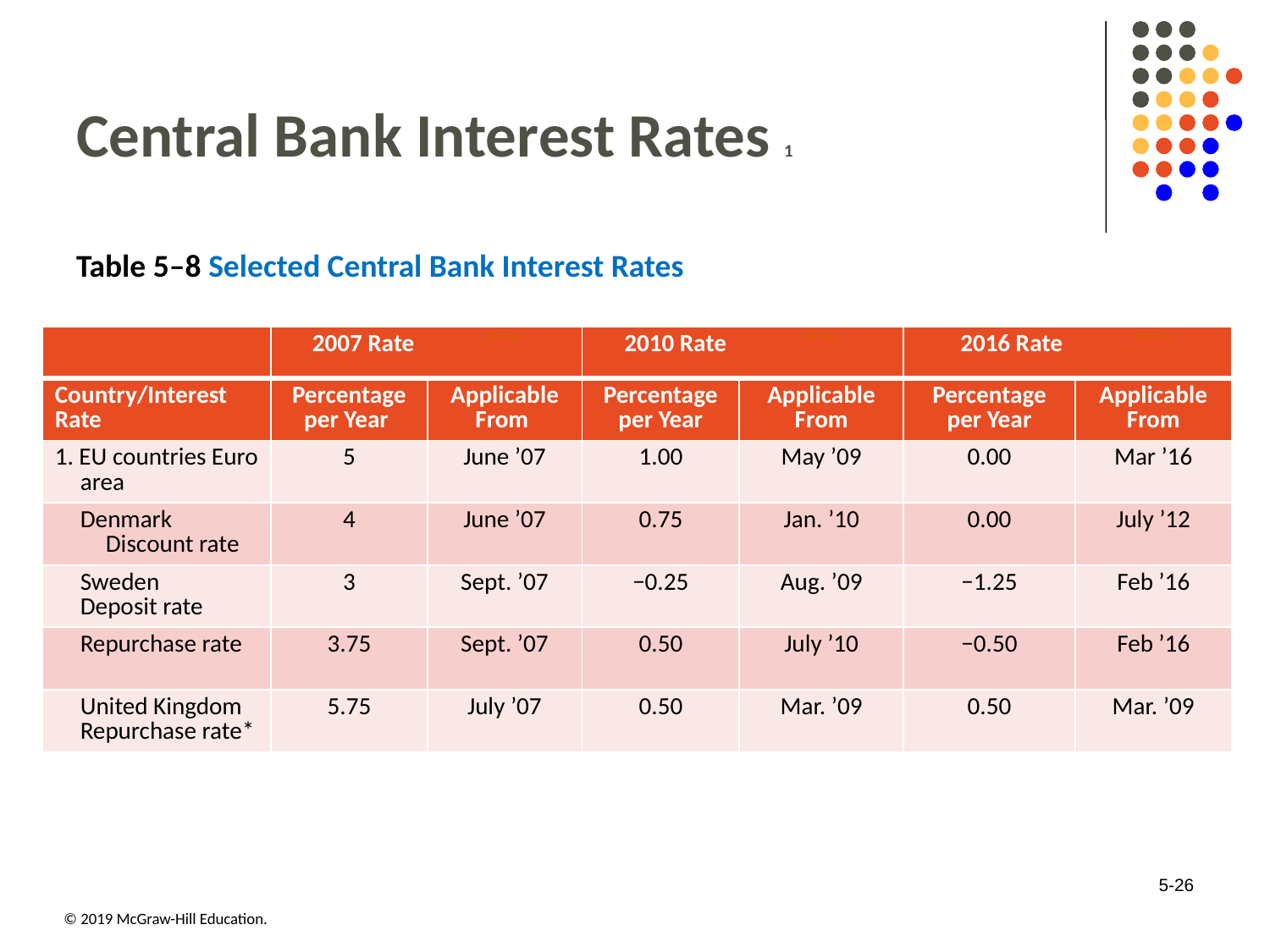

# Central Bank Interest Rates 1
Table 5–8 Selected Central Bank Interest Rates
|  | 2007 Rate | 2007 Rate | 2010 Rate | 2010 Rate | 2016 Rate | 2016 Rate |
| --- | --- | --- | --- | --- | --- | --- |
| Country/Interest Rate | Percentage per Year | Applicable From | Percentage per Year | Applicable From | Percentage per Year | Applicable From |
| 1. EU countries Euro area | 5 | June ’07 | 1.00 | May ’09 | 0.00 | Mar ’16 |
| Denmark Discount rate | 4 | June ’07 | 0.75 | Jan. ’10 | 0.00 | July ’12 |
| Sweden Deposit rate | 3 | Sept. ’07 | −0.25 | Aug. ’09 | −1.25 | Feb ’16 |
| Repurchase rate | 3.75 | Sept. ’07 | 0.50 | July ’10 | −0.50 | Feb ’16 |
| United Kingdom Repurchase rate\* | 5.75 | July ’07 | 0.50 | Mar. ’09 | 0.50 | Mar. ’09 |
5-26